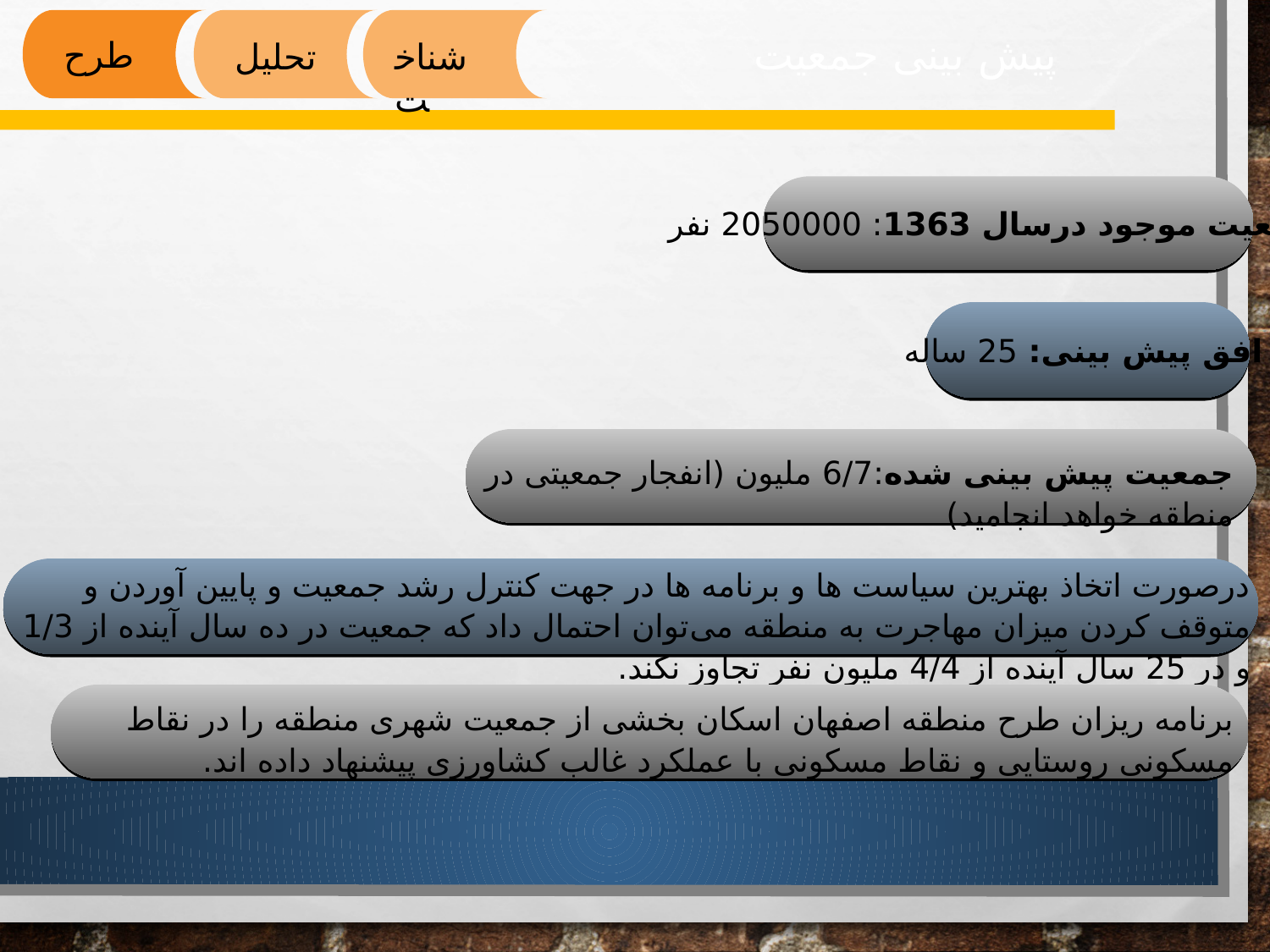

پیش بینی جمعیت
طرح
تحلیل
شناخت

جمعیت موجود درسال 1363: 2050000 نفر

افق پیش بینی: 25 ساله

جمعیت پیش بینی شده:6/7 ملیون (انفجار جمعیتی در منطقه خواهد انجامید)
درصورت اتخاذ بهترین سیاست ها و برنامه ها در جهت کنترل رشد جمعیت و پایین آوردن و متوقف کردن میزان مهاجرت به منطقه می‌توان احتمال داد که جمعیت در ده سال آینده از 1/3 و در 25 سال آینده از 4/4 ملیون نفر تجاوز نکند.

برنامه ریزان طرح منطقه اصفهان اسکان بخشی از جمعیت شهری منطقه را در نقاط مسکونی روستایی و نقاط مسکونی با عملکرد غالب کشاورزی پیشنهاد داده اند.